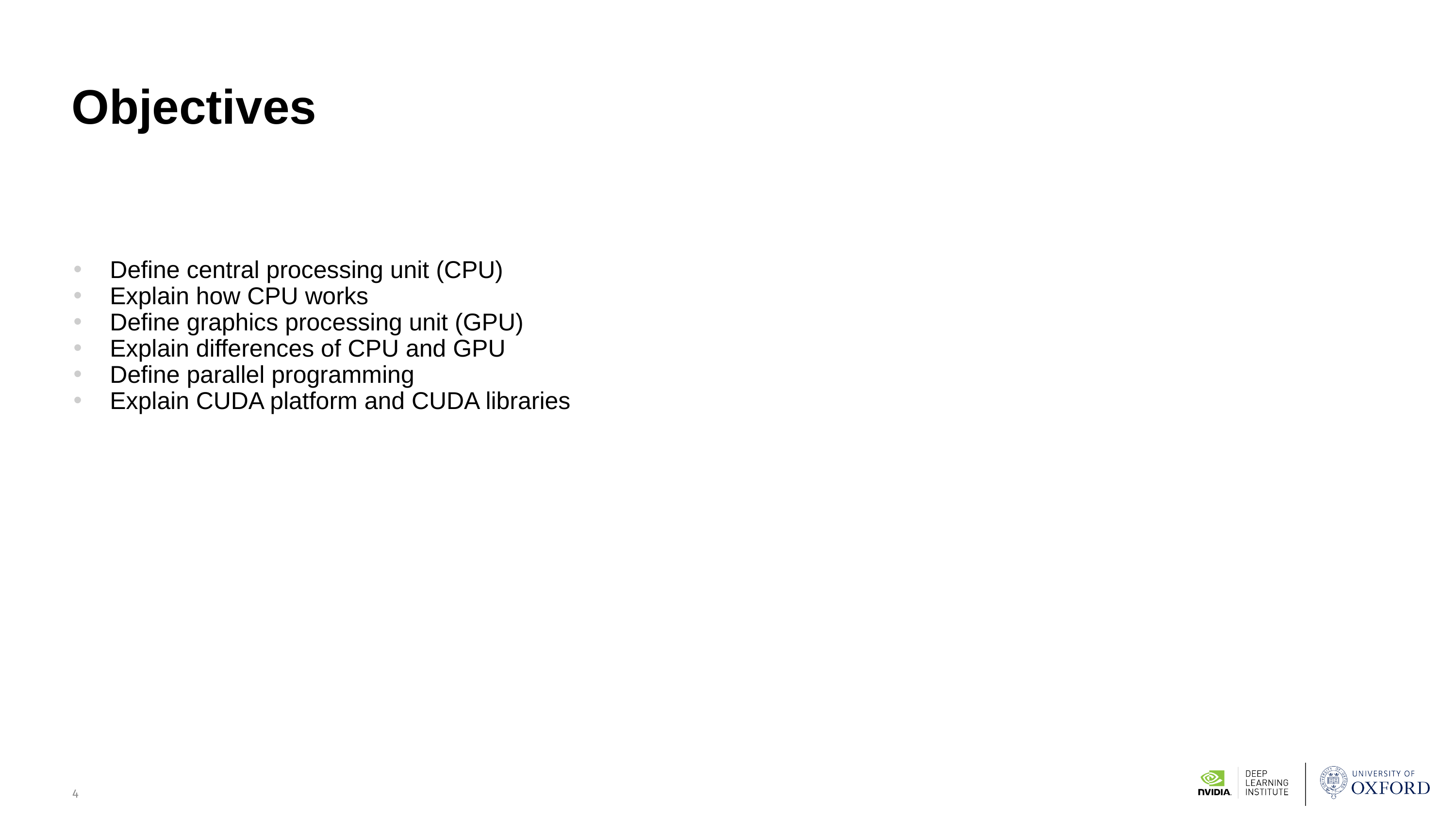

# Objectives
Define central processing unit (CPU)
Explain how CPU works
Define graphics processing unit (GPU)
Explain differences of CPU and GPU
Define parallel programming
Explain CUDA platform and CUDA libraries